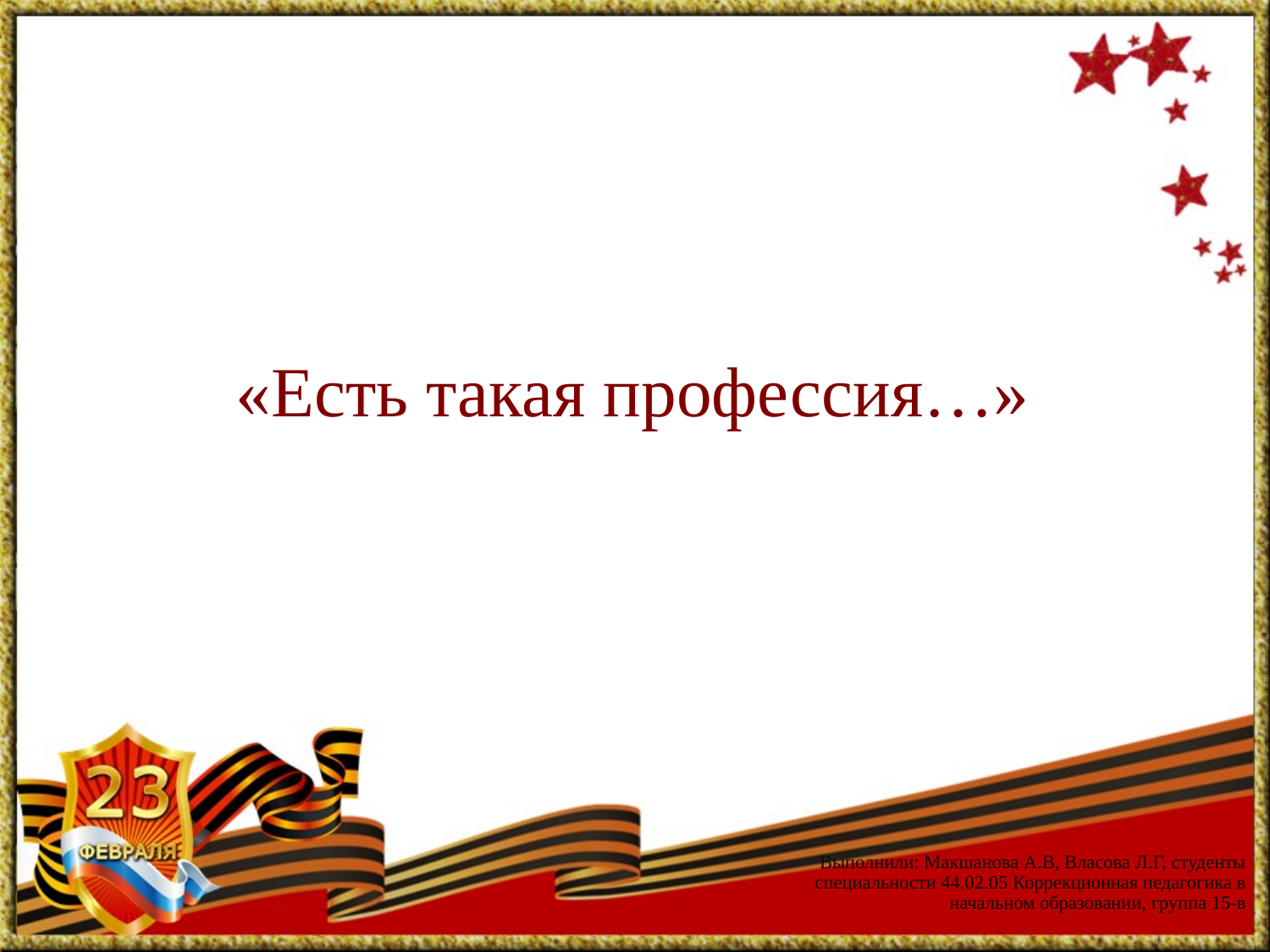

# «Есть такая профессия…»
 Выполнили: Макшанова А.В, Власова Л.Г, студенты специальности 44.02.05 Коррекционная педагогика в начальном образовании, группа 15-в